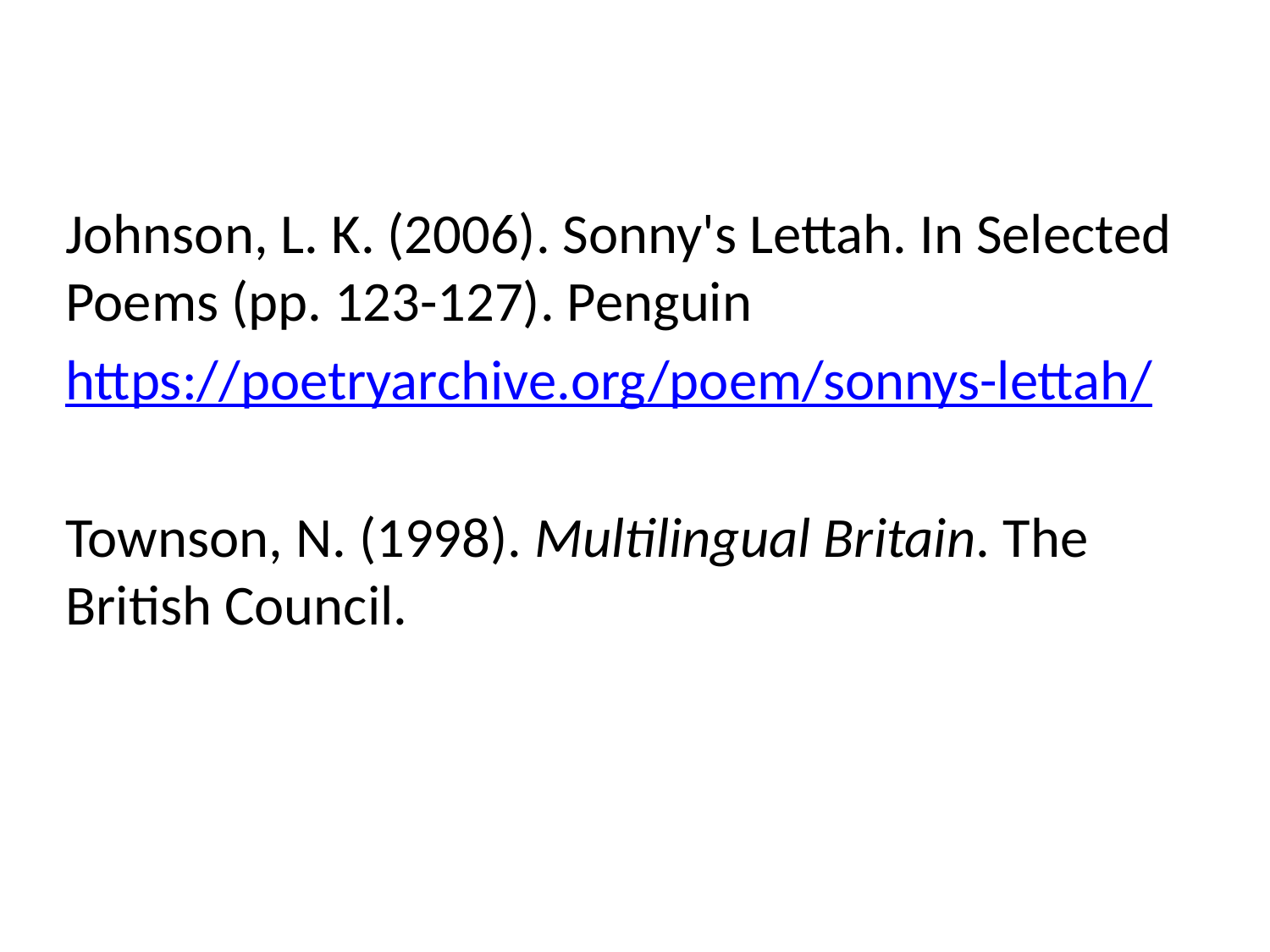

#
Johnson, L. K. (2006). Sonny's Lettah. In Selected Poems (pp. 123-127). Penguin
https://poetryarchive.org/poem/sonnys-lettah/

Townson, N. (1998). Multilingual Britain. The British Council.